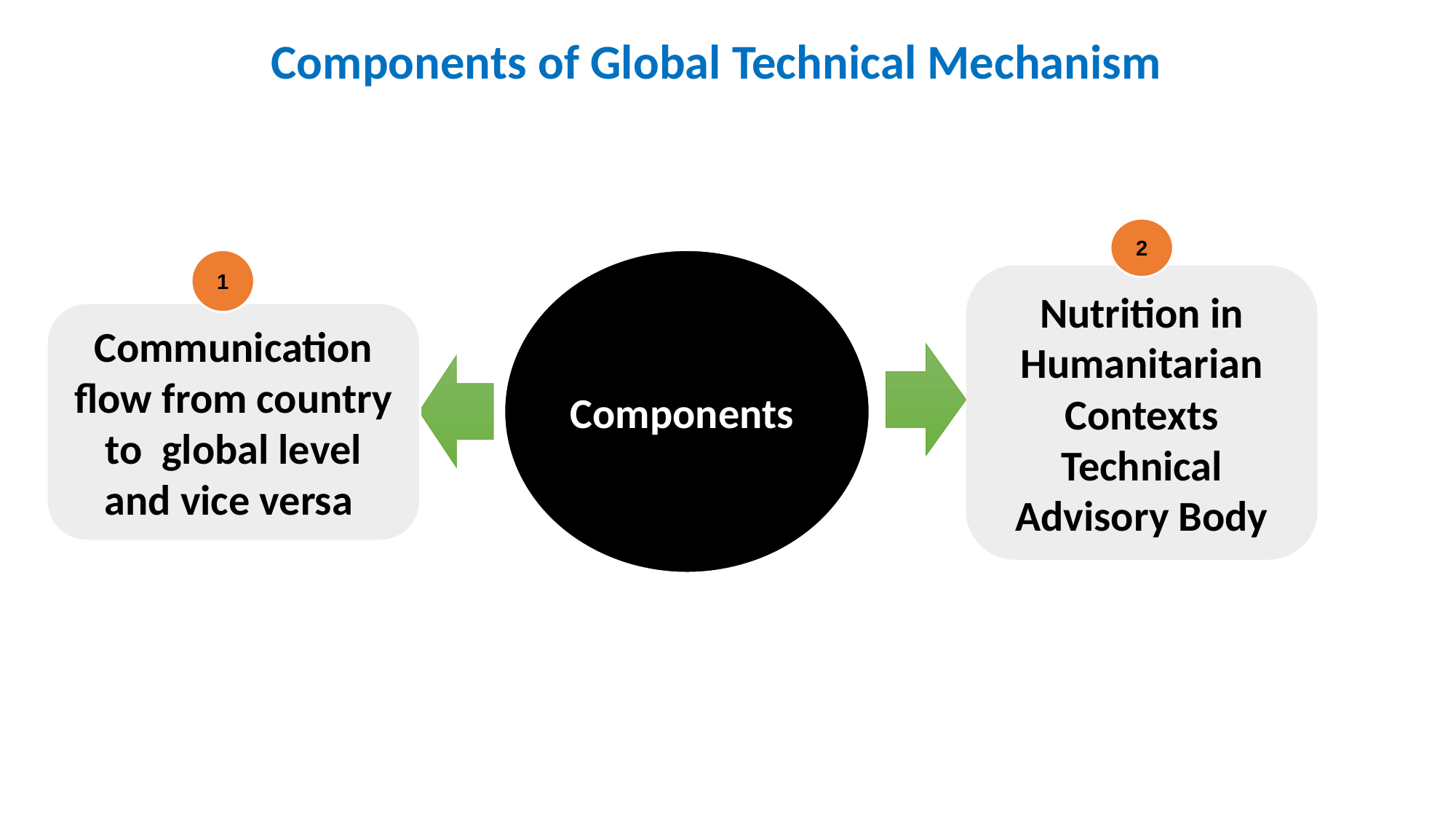

# Components of Global Technical Mechanism
2
Components
1
Nutrition in Humanitarian Contexts Technical Advisory Body
Communication flow from country to  global level and vice versa